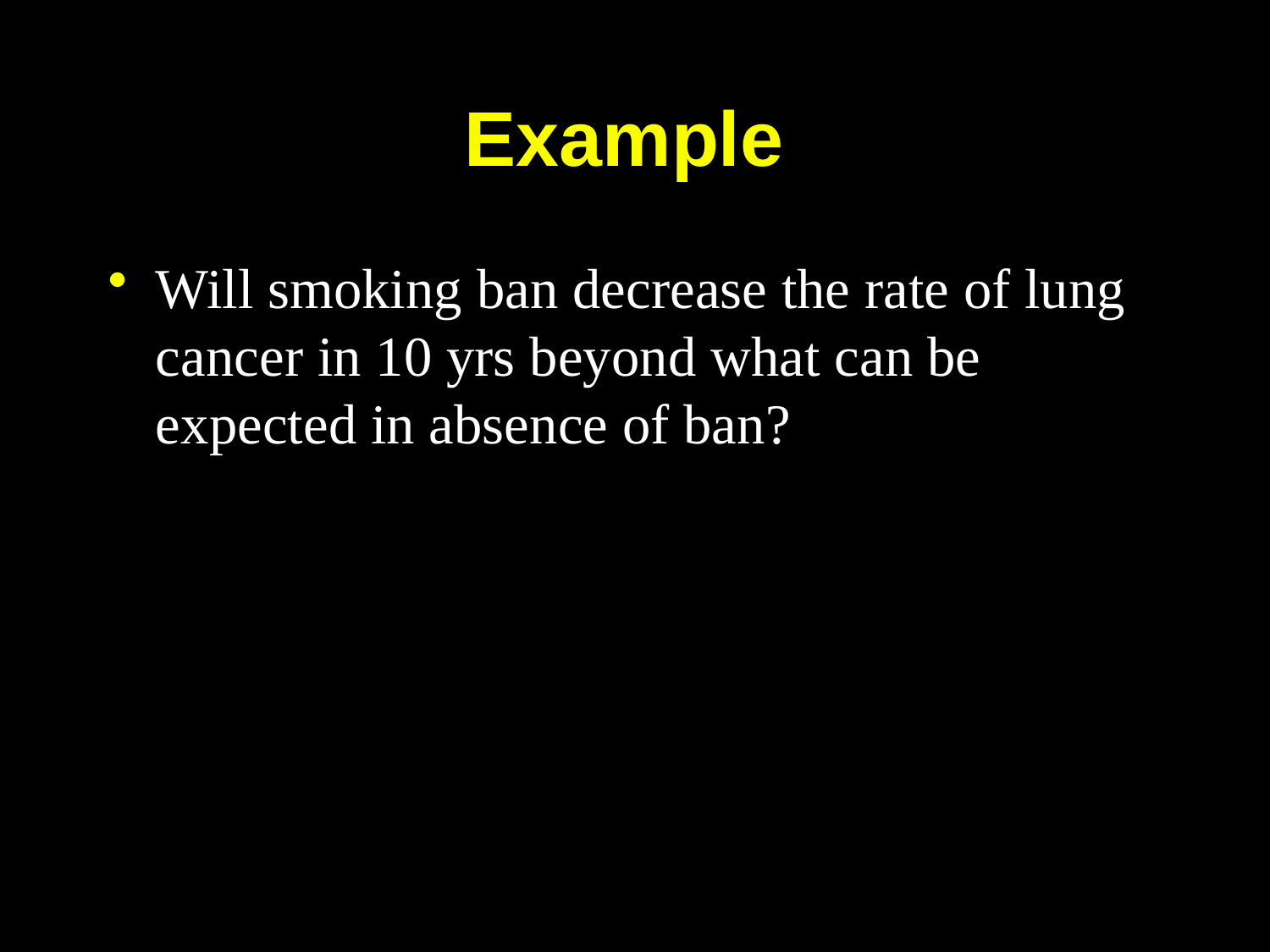

# Example
Will smoking ban decrease the rate of lung cancer in 10 yrs beyond what can be expected in absence of ban?